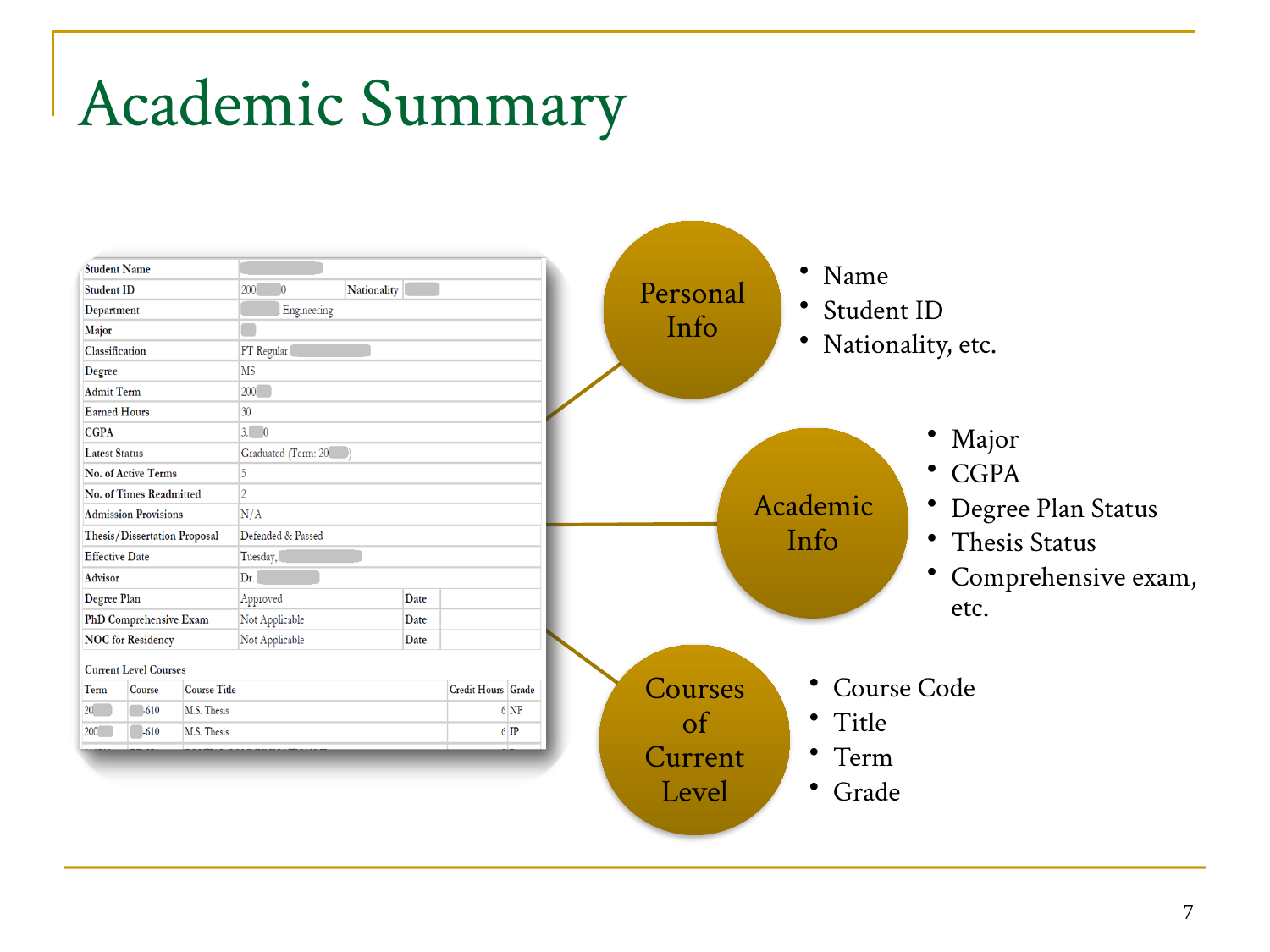

# Academic Summary
Personal Info
Name
Student ID
Nationality, etc.
Academic Info
Major
CGPA
Degree Plan Status
Thesis Status
Comprehensive exam, etc.
Courses of Current Level
Course Code
Title
Term
Grade
7